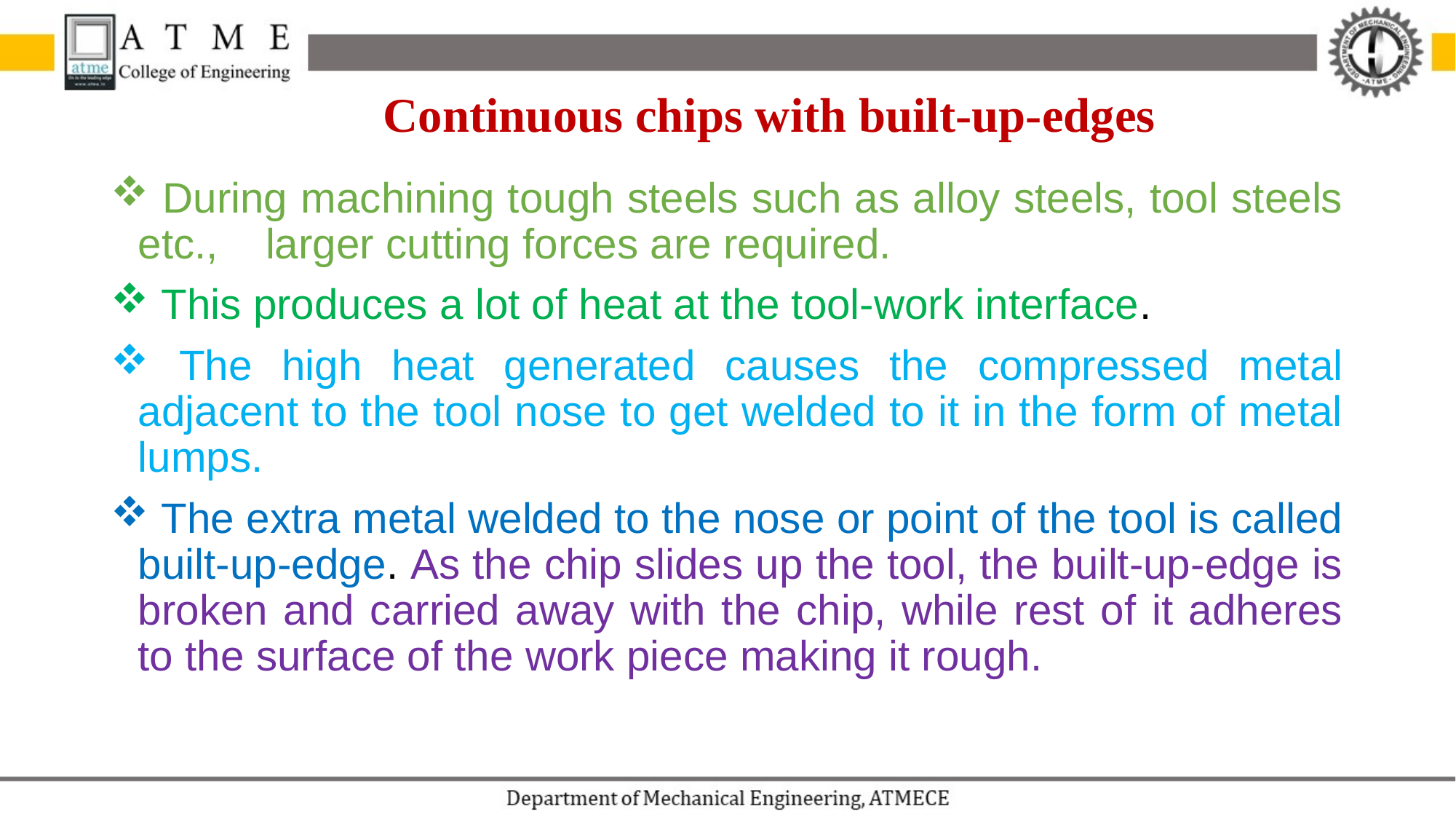

Continuous chips with built-up-edges
 During machining tough steels such as alloy steels, tool steels etc.,    larger cutting forces are required.
 This produces a lot of heat at the tool-work interface.
 The high heat generated causes the compressed metal adjacent to the tool nose to get welded to it in the form of metal lumps.
 The extra metal welded to the nose or point of the tool is called built-up-edge. As the chip slides up the tool, the built-up-edge is broken and carried away with the chip, while rest of it adheres to the surface of the work piece making it rough.